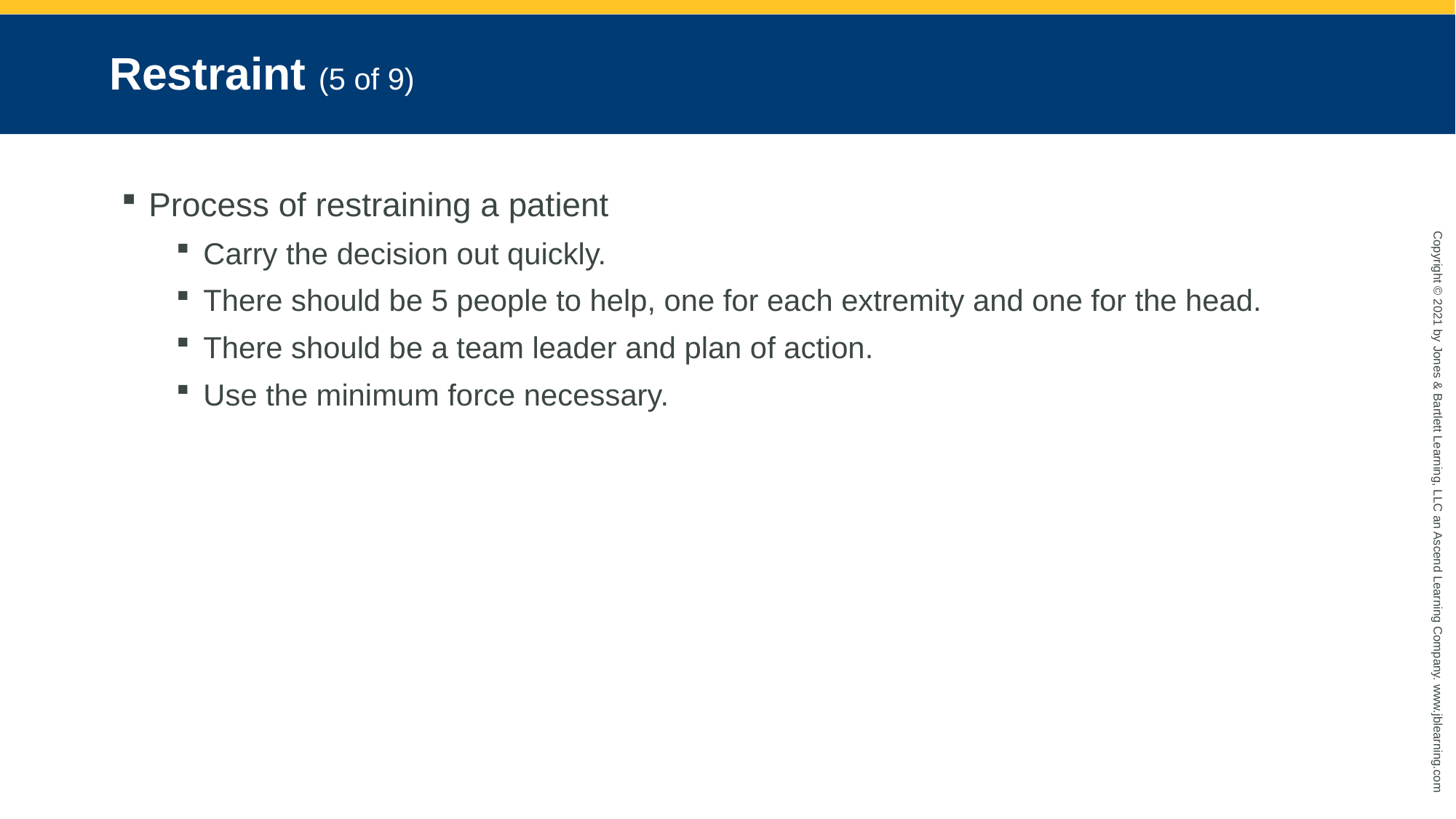

# Restraint (5 of 9)
Process of restraining a patient
Carry the decision out quickly.
There should be 5 people to help, one for each extremity and one for the head.
There should be a team leader and plan of action.
Use the minimum force necessary.